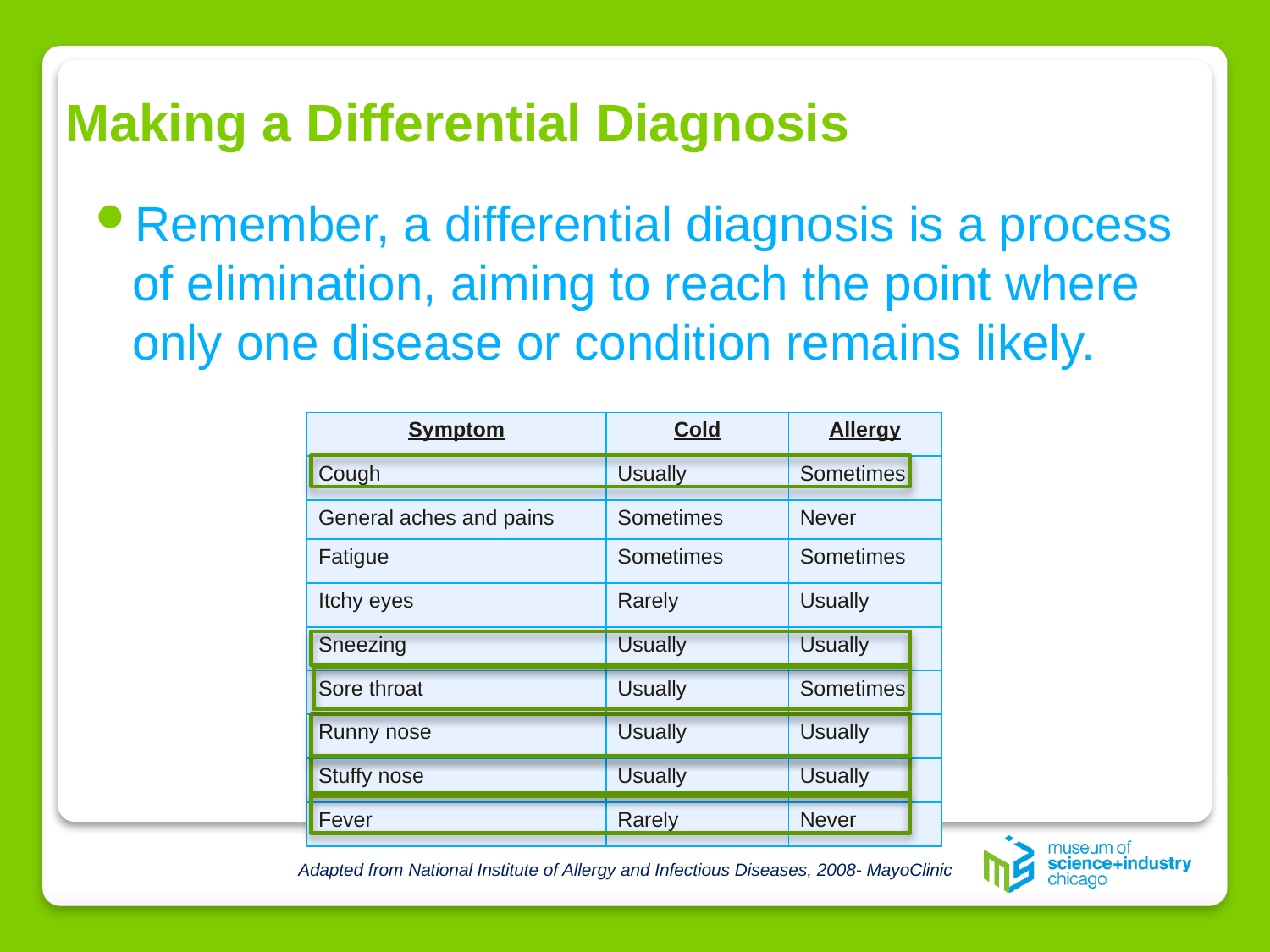

# Making a Differential Diagnosis
Remember, a differential diagnosis is a process of elimination, aiming to reach the point where only one disease or condition remains likely.

| Symptom | Cold | Allergy |
| --- | --- | --- |
| Cough | Usually | Sometimes |
| General aches and pains | Sometimes | Never |
| Fatigue | Sometimes | Sometimes |
| Itchy eyes | Rarely | Usually |
| Sneezing | Usually | Usually |
| Sore throat | Usually | Sometimes |
| Runny nose | Usually | Usually |
| Stuffy nose | Usually | Usually |
| Fever | Rarely | Never |

Adapted from National Institute of Allergy and Infectious Diseases, 2008- MayoClinic